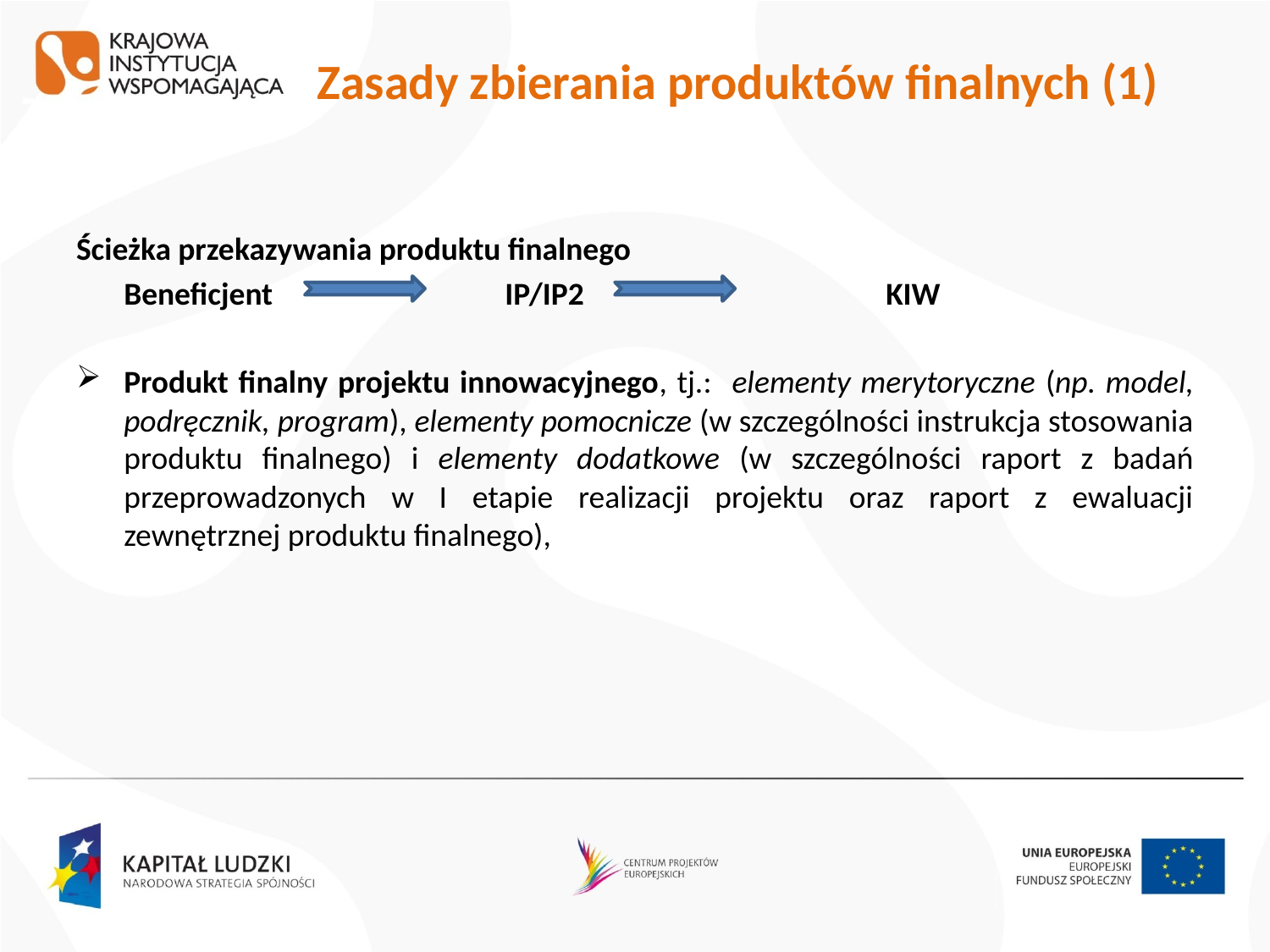

# Zasady zbierania produktów finalnych (1)
Ścieżka przekazywania produktu finalnego
	Beneficjent		IP/IP2			KIW

Produkt finalny projektu innowacyjnego, tj.:  elementy merytoryczne (np. model, podręcznik, program), elementy pomocnicze (w szczególności instrukcja stosowania produktu finalnego) i elementy dodatkowe (w szczególności raport z badań przeprowadzonych w I etapie realizacji projektu oraz raport z ewaluacji zewnętrznej produktu finalnego),